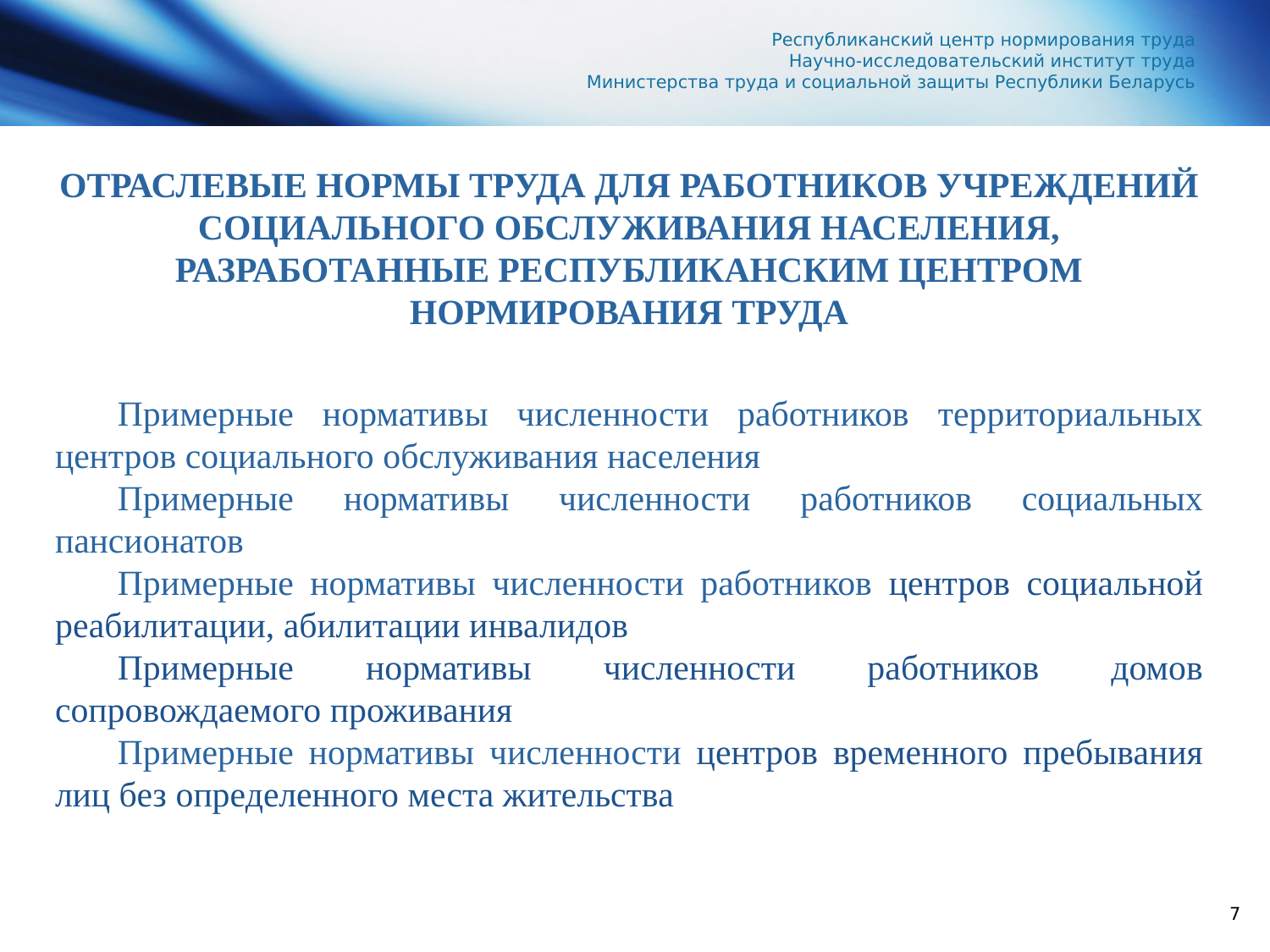

# Республиканский центр нормирования труда Научно-исследовательский институт труда Министерства труда и социальной защиты Республики Беларусь
ОТРАСЛЕВЫЕ НОРМЫ ТРУДА ДЛЯ РАБОТНИКОВ УЧРЕЖДЕНИЙ СОЦИАЛЬНОГО ОБСЛУЖИВАНИЯ НАСЕЛЕНИЯ, РАЗРАБОТАННЫЕ РЕСПУБЛИКАНСКИМ ЦЕНТРОМ НОРМИРОВАНИЯ ТРУДА

Примерные нормативы численности работников территориальных центров социального обслуживания населения
Примерные нормативы численности работников социальных пансионатов
Примерные нормативы численности работников центров социальной реабилитации, абилитации инвалидов
Примерные нормативы численности работников домов сопровождаемого проживания
Примерные нормативы численности центров временного пребывания лиц без определенного места жительства

7